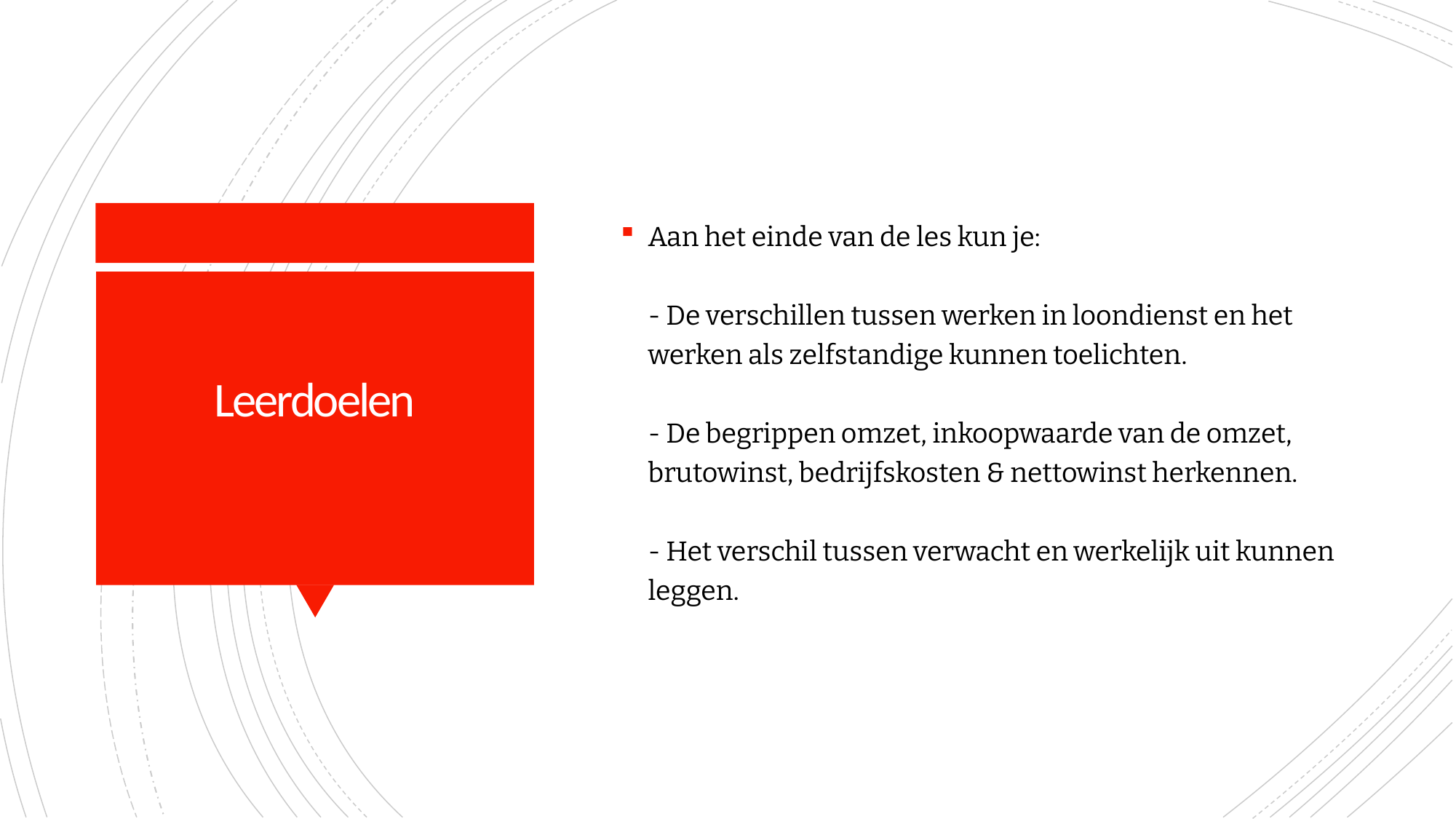

Aan het einde van de les kun je:
- De verschillen tussen werken in loondienst en het werken als zelfstandige kunnen toelichten.
- De begrippen omzet, inkoopwaarde van de omzet, brutowinst, bedrijfskosten & nettowinst herkennen.
- Het verschil tussen verwacht en werkelijk uit kunnen leggen.
# Leerdoelen